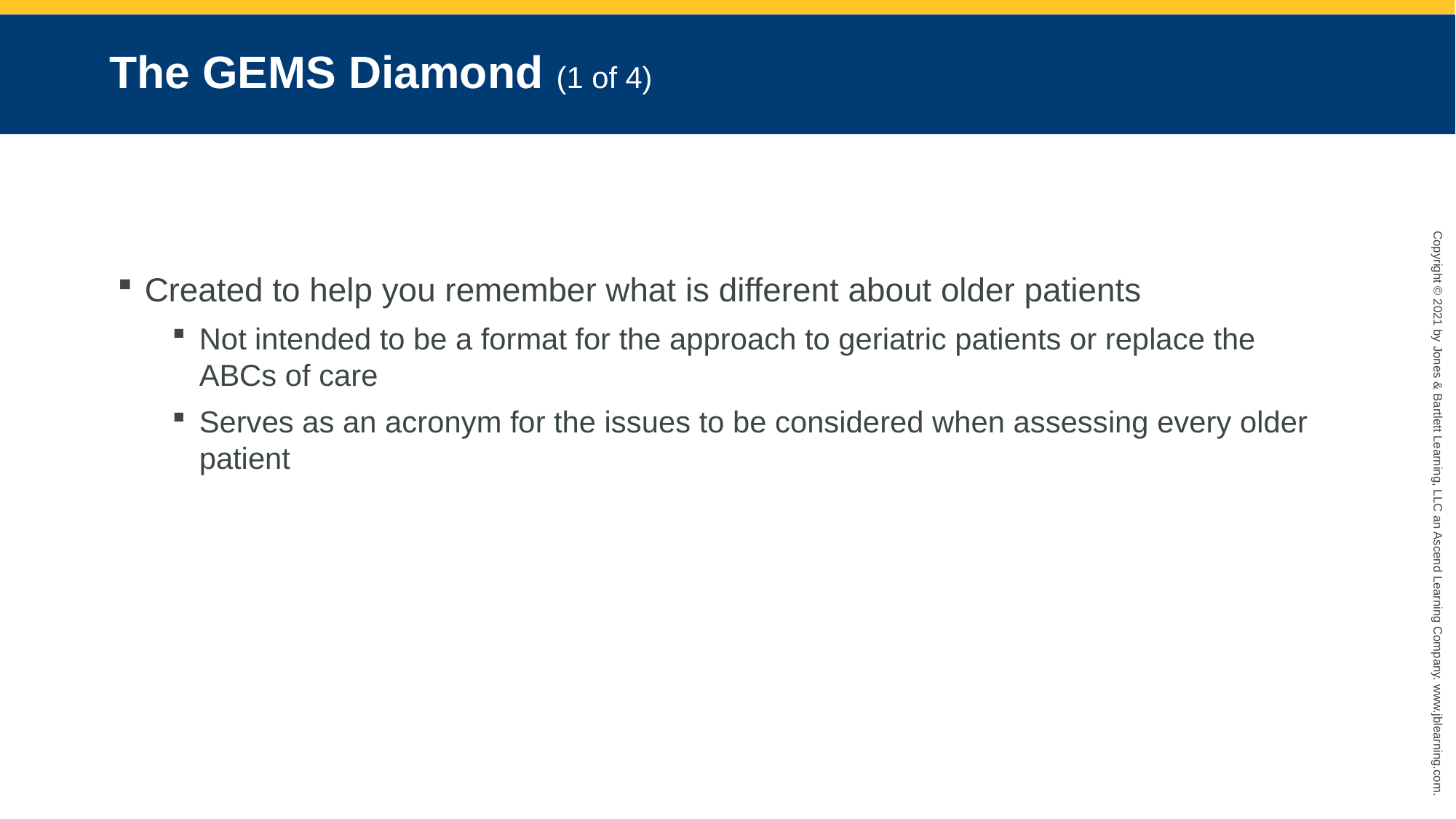

# The GEMS Diamond (1 of 4)
Created to help you remember what is different about older patients
Not intended to be a format for the approach to geriatric patients or replace the ABCs of care
Serves as an acronym for the issues to be considered when assessing every older patient